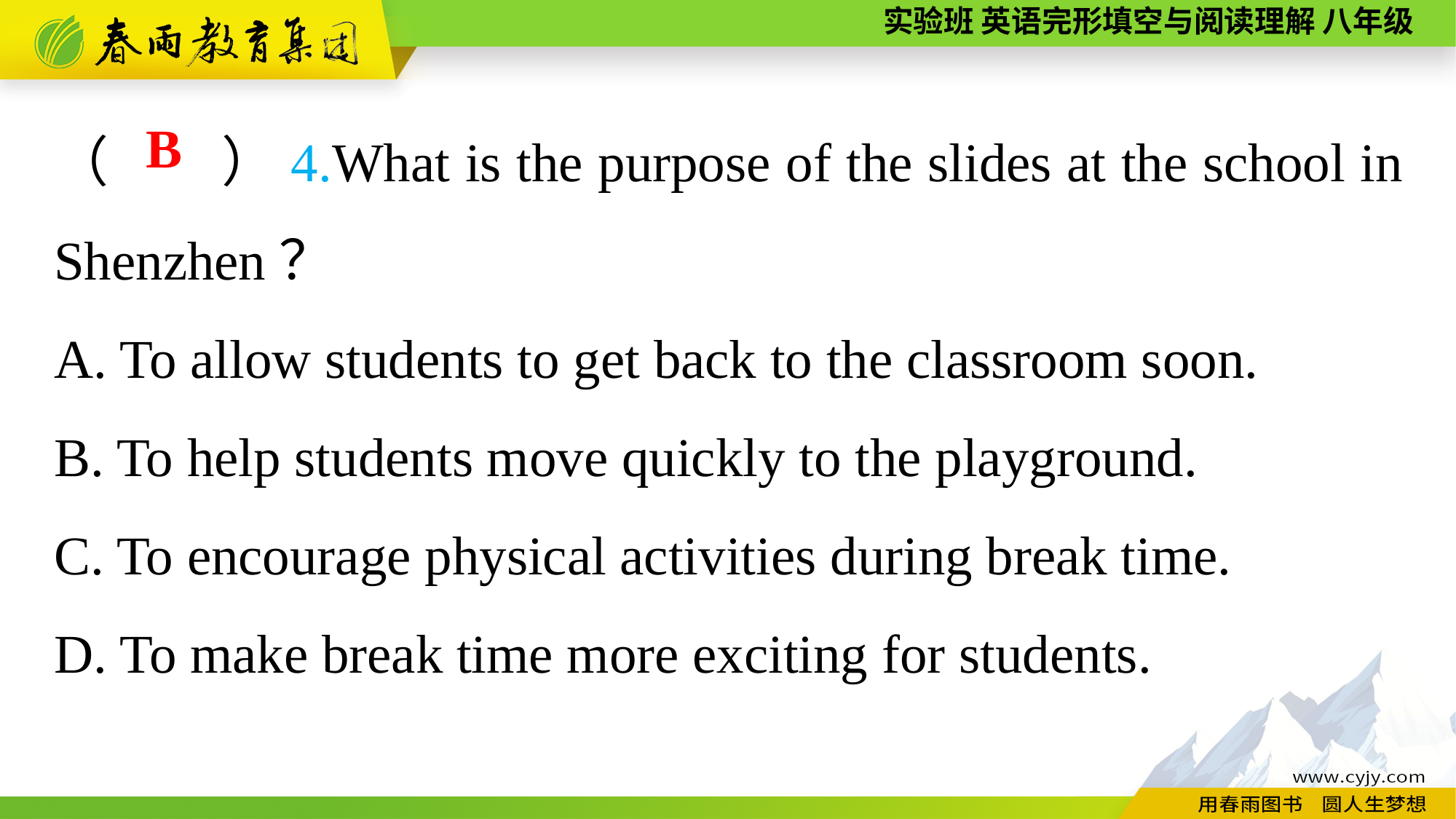

（　　）4.What is the purpose of the slides at the school in Shenzhen？
A. To allow students to get back to the classroom soon.
B. To help students move quickly to the playground.
C. To encourage physical activities during break time.
D. To make break time more exciting for students.
B